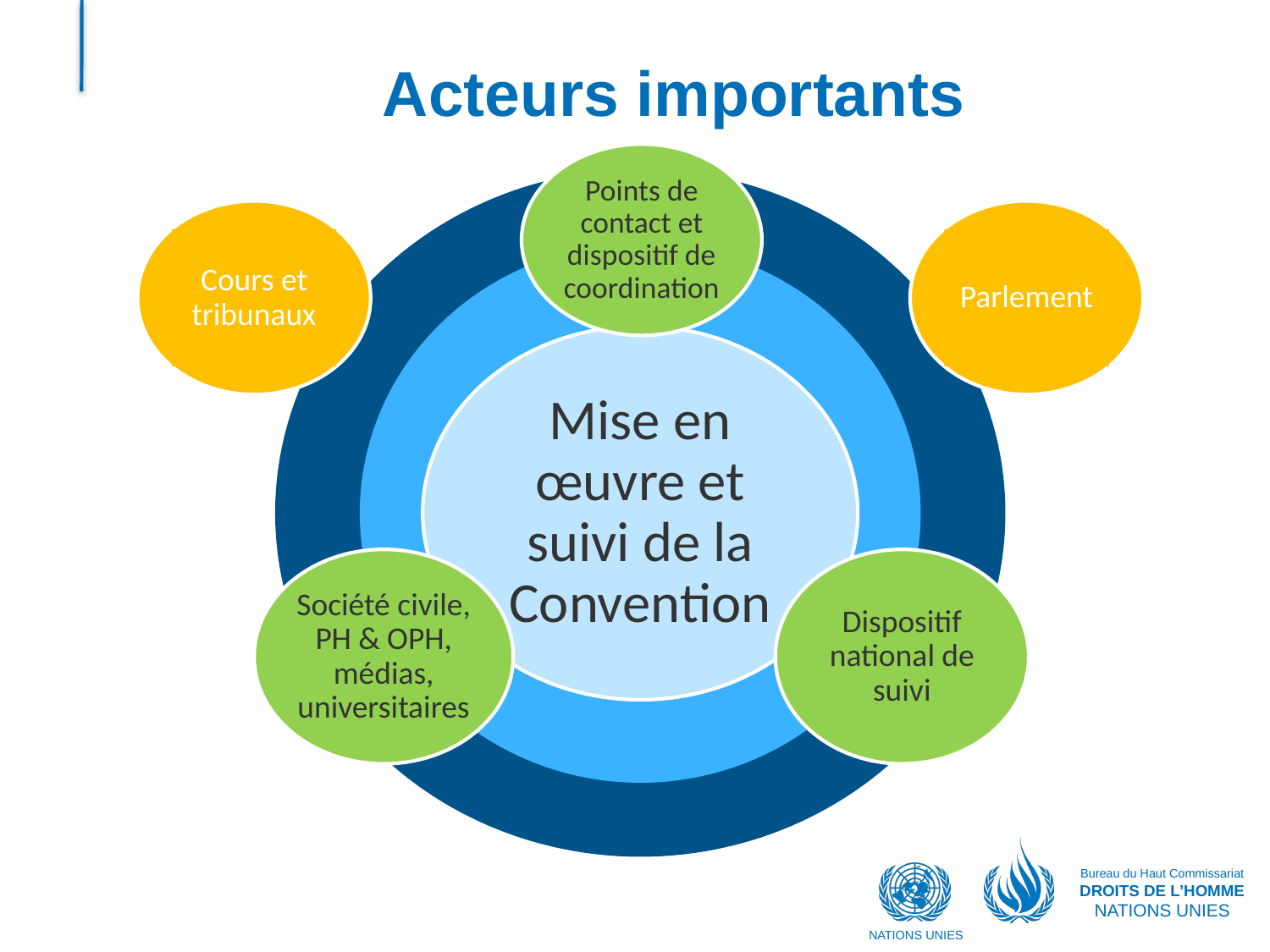

Acteurs importants
Mise en œuvre et suivi de la Convention
Points de contact et dispositif de coordination
Dispositif national de suivi
Société civile, PH & OPH, médias, universitaires

Cours et tribunaux

Parlement

Bureau du Haut Commissariat
DROITS DE L’HOMME
NATIONS UNIES
NATIONS UNIES